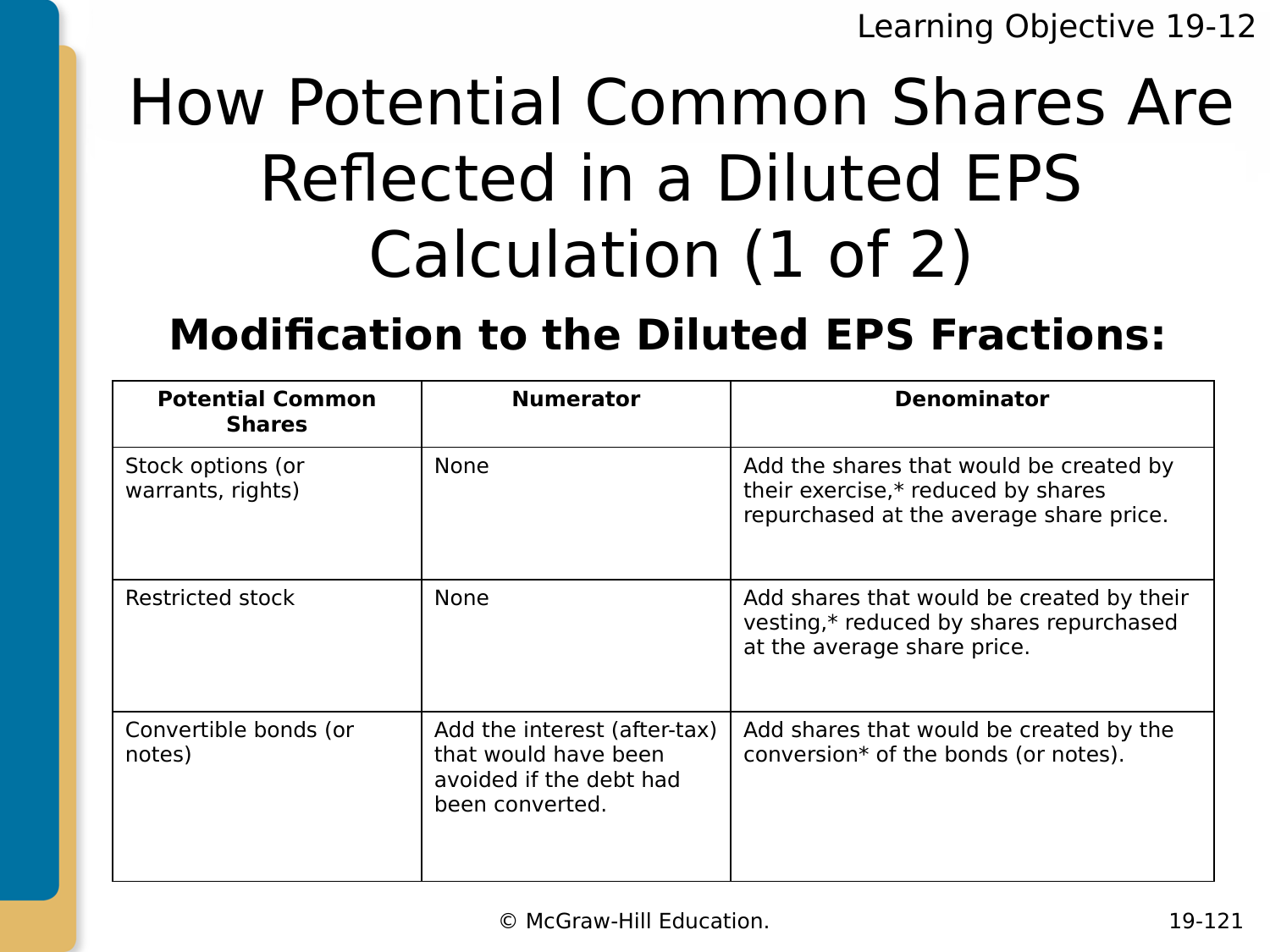

Learning Objective 19-12
# How Potential Common Shares Are Reflected in a Diluted EPS Calculation (1 of 2)
Modification to the Diluted EPS Fractions:
| Potential Common Shares | Numerator | Denominator |
| --- | --- | --- |
| Stock options (or warrants, rights) | None | Add the shares that would be created by their exercise,\* reduced by shares repurchased at the average share price. |
| Restricted stock | None | Add shares that would be created by their vesting,\* reduced by shares repurchased at the average share price. |
| Convertible bonds (or notes) | Add the interest (after-tax) that would have been avoided if the debt had been converted. | Add shares that would be created by the conversion\* of the bonds (or notes). |